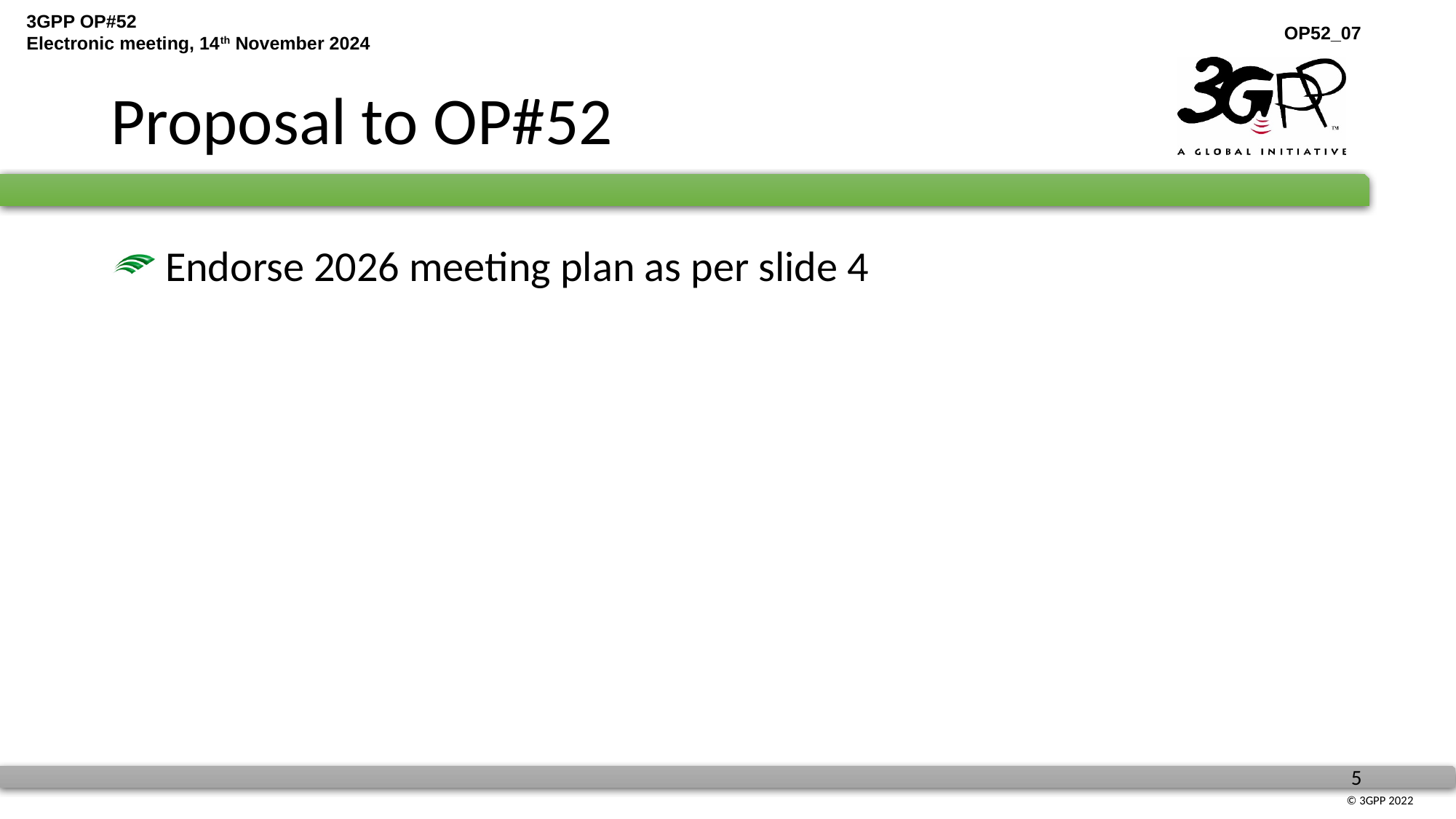

# Proposal to OP#52
 Endorse 2026 meeting plan as per slide 4